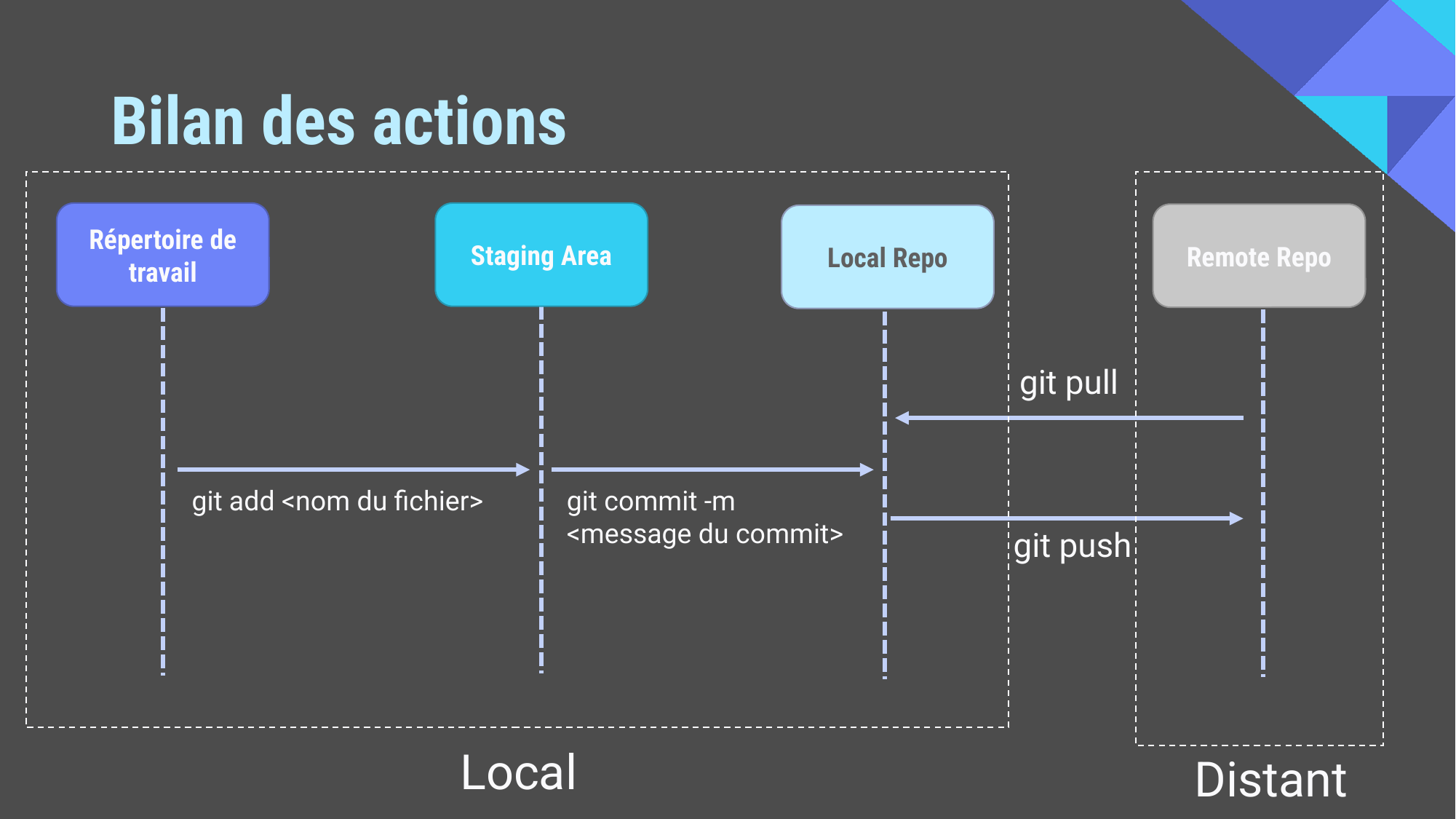

# Bilan des actions

Répertoire de travail
Staging Area
Remote Repo
Local Repo
git pull
git add <nom du fichier>
git commit -m <message du commit>
git push
Local
Distant